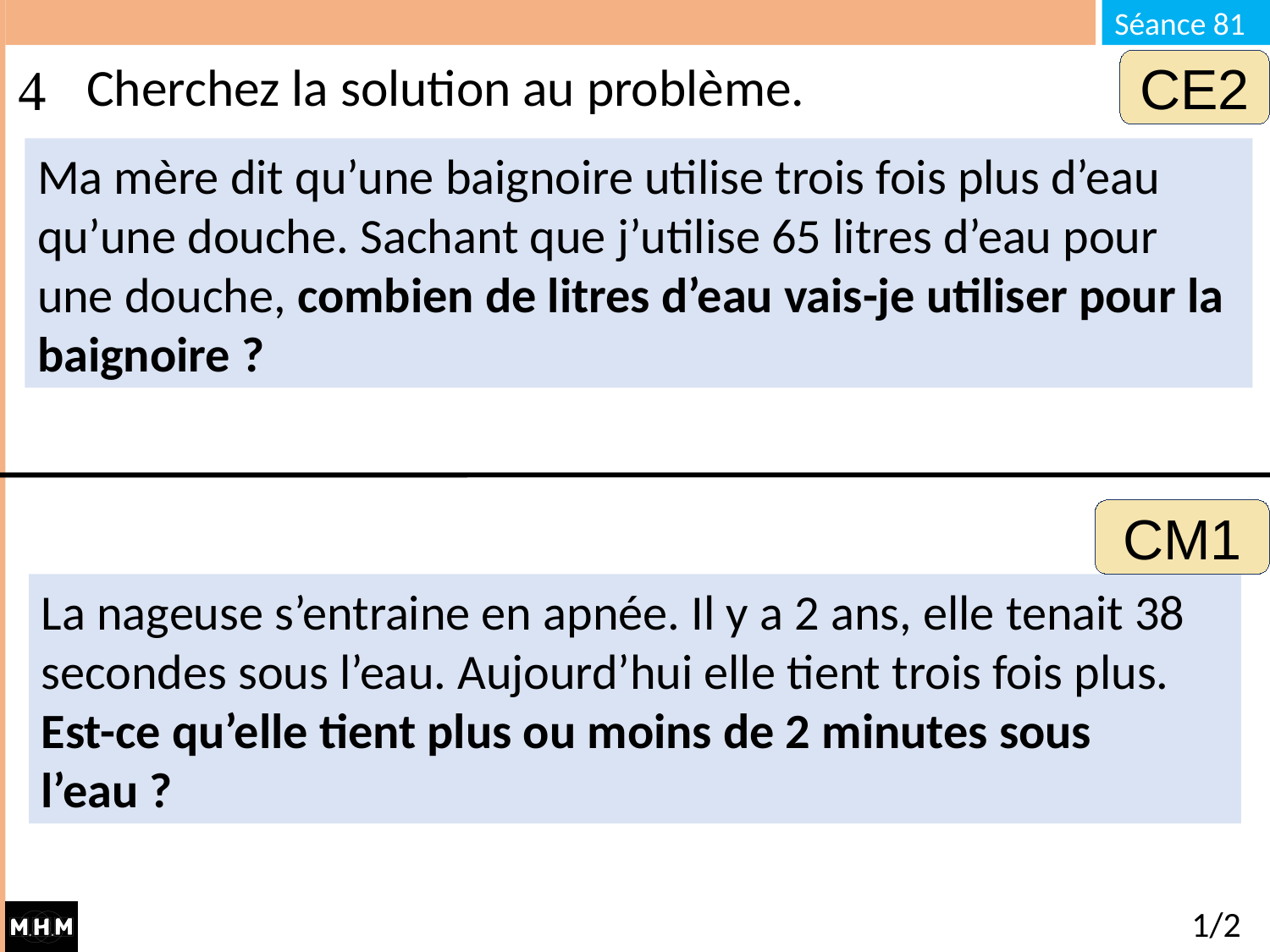

# Cherchez la solution au problème.
CE2
Ma mère dit qu’une baignoire utilise trois fois plus d’eau qu’une douche. Sachant que j’utilise 65 litres d’eau pour une douche, combien de litres d’eau vais-je utiliser pour la baignoire ?

CM1
La nageuse s’entraine en apnée. Il y a 2 ans, elle tenait 38 secondes sous l’eau. Aujourd’hui elle tient trois fois plus. Est-ce qu’elle tient plus ou moins de 2 minutes sous l’eau ?
1/2